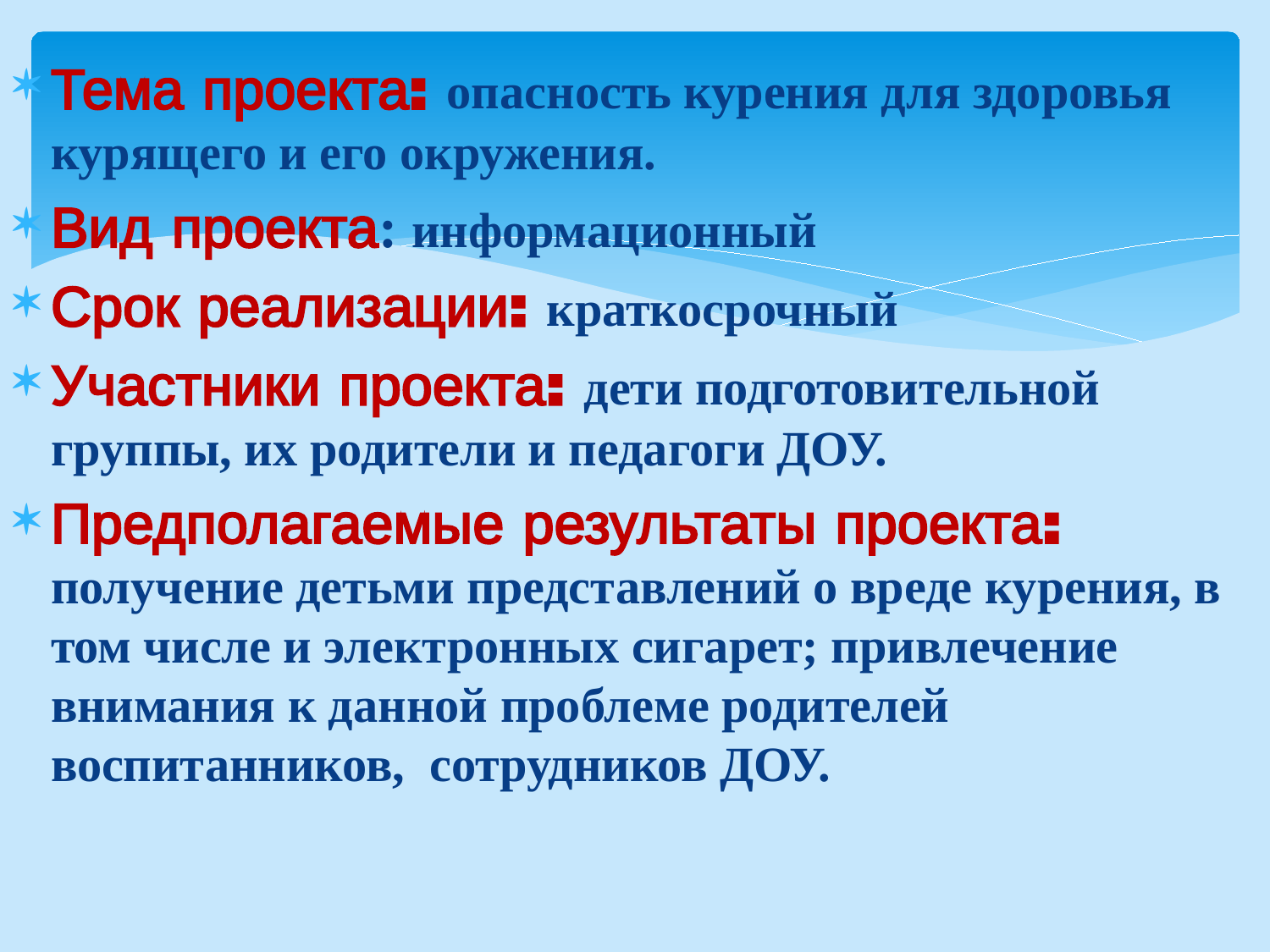

Тема проекта: опасность курения для здоровья курящего и его окружения.
Вид проекта: информационный
Срок реализации: краткосрочный
Участники проекта: дети подготовительной группы, их родители и педагоги ДОУ.
Предполагаемые результаты проекта:  получение детьми представлений о вреде курения, в том числе и электронных сигарет; привлечение внимания к данной проблеме родителей воспитанников,  сотрудников ДОУ.